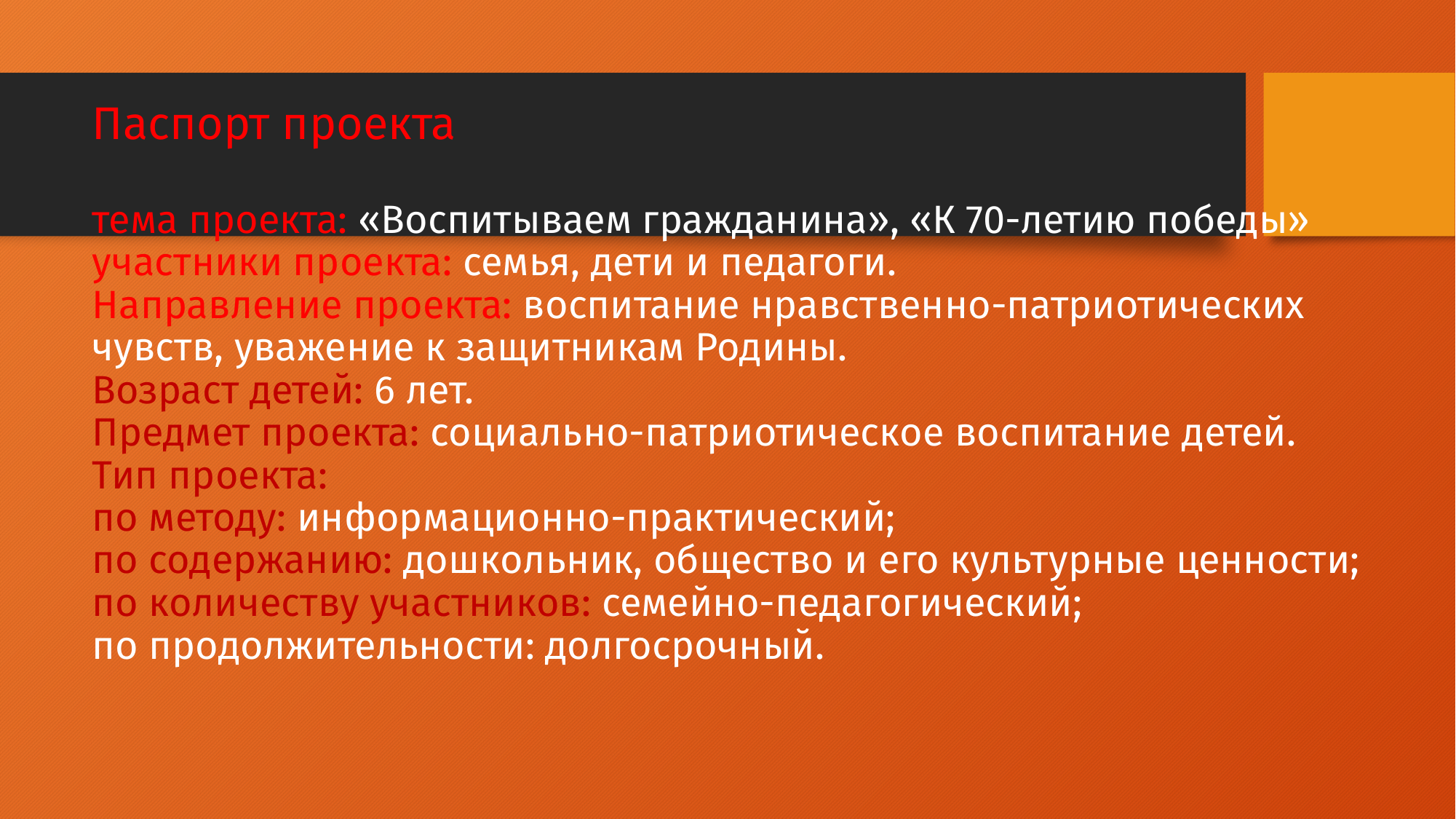

# Паспорт проекта тема проекта: «Воспитываем гражданина», «К 70-летию победы» участники проекта: семья, дети и педагоги. Направление проекта: воспитание нравственно-патриотических чувств, уважение к защитникам Родины. Возраст детей: 6 лет. Предмет проекта: социально-патриотическое воспитание детей. Тип проекта: по методу: информационно-практический; по содержанию: дошкольник, общество и его культурные ценности; по количеству участников: семейно-педагогический; по продолжительности: долгосрочный.